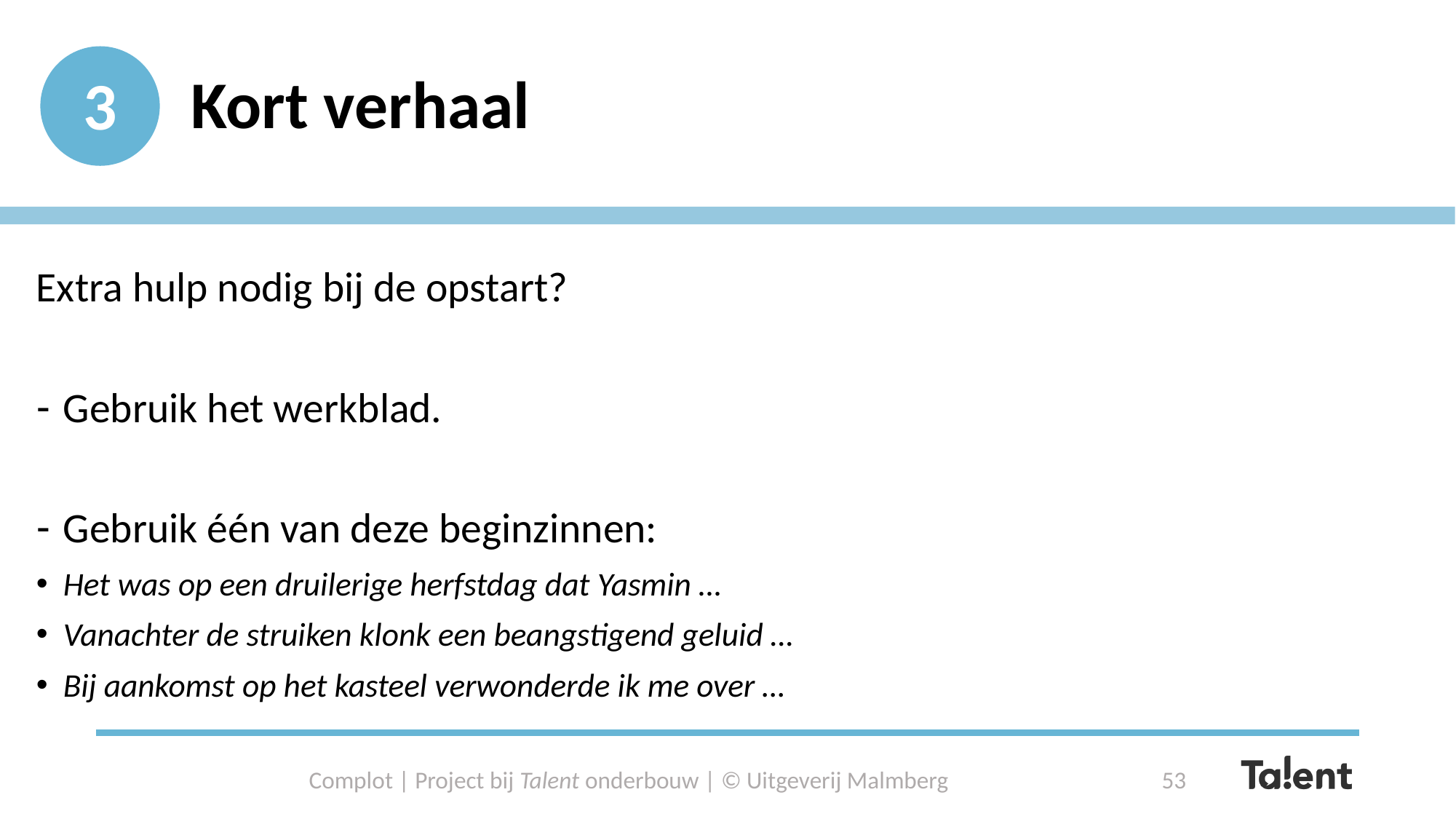

# Kort verhaal
3
Extra hulp nodig bij de opstart?

Gebruik het werkblad.

Gebruik één van deze beginzinnen:
Het was op een druilerige herfstdag dat Yasmin …
Vanachter de struiken klonk een beangstigend geluid …
Bij aankomst op het kasteel verwonderde ik me over …
Complot | Project bij Talent onderbouw | © Uitgeverij Malmberg
53